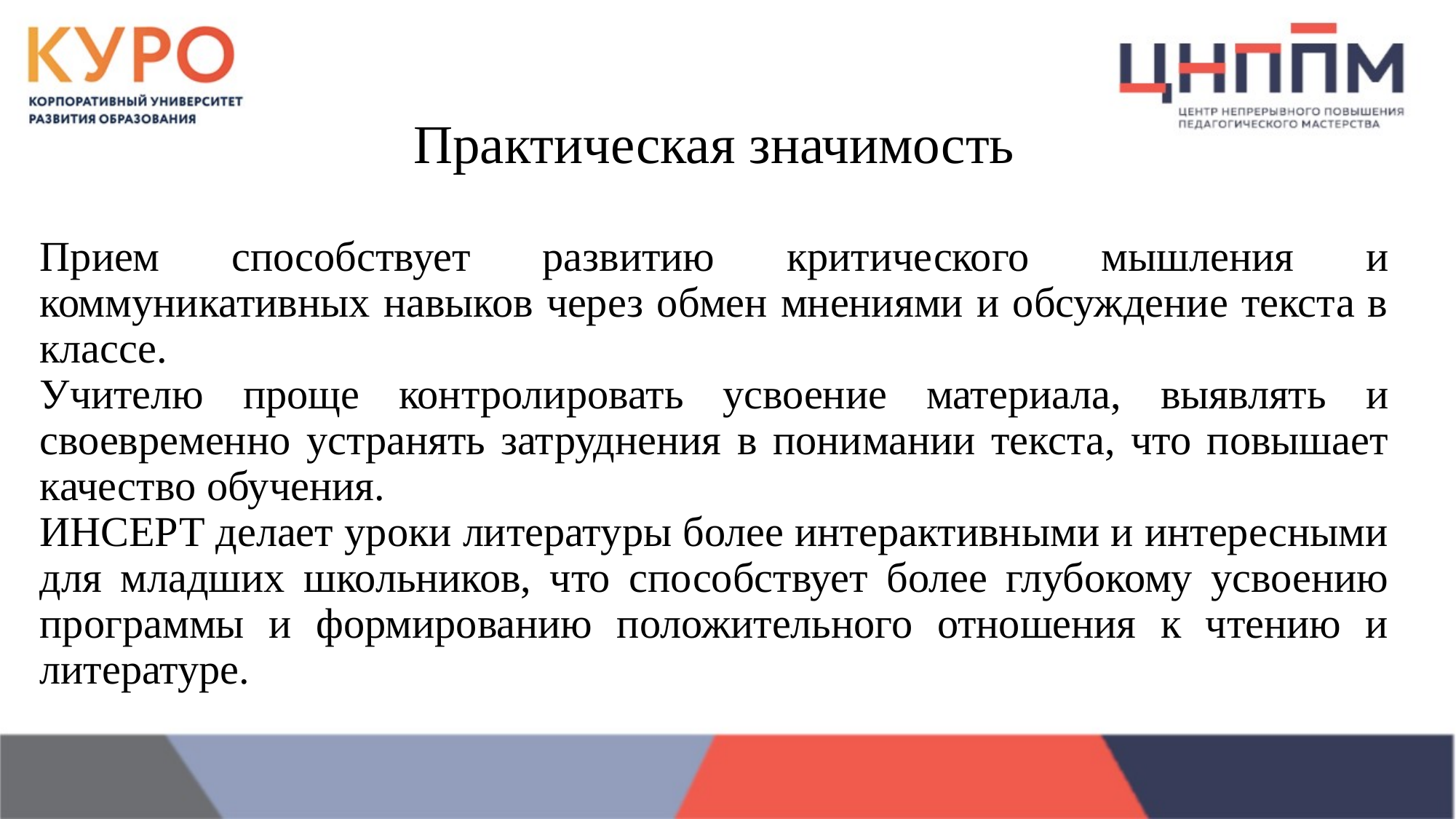

Практическая значимость

Прием способствует развитию критического мышления и коммуникативных навыков через обмен мнениями и обсуждение текста в классе.
Учителю проще контролировать усвоение материала, выявлять и своевременно устранять затруднения в понимании текста, что повышает качество обучения.
ИНСЕРТ делает уроки литературы более интерактивными и интересными для младших школьников, что способствует более глубокому усвоению программы и формированию положительного отношения к чтению и литературе.